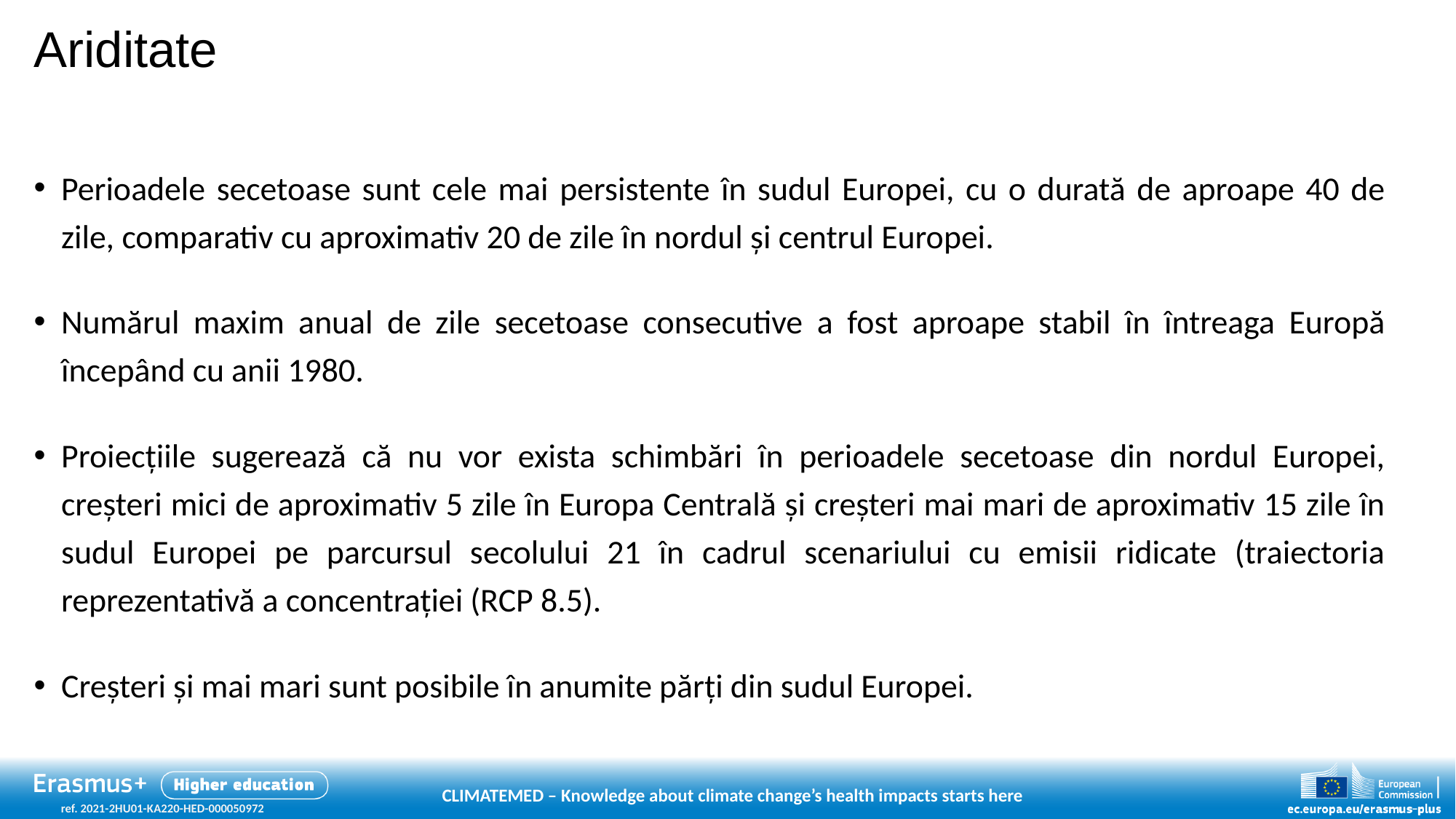

# Ariditate
Perioadele secetoase sunt cele mai persistente în sudul Europei, cu o durată de aproape 40 de zile, comparativ cu aproximativ 20 de zile în nordul și centrul Europei.
Numărul maxim anual de zile secetoase consecutive a fost aproape stabil în întreaga Europă începând cu anii 1980.
Proiecțiile sugerează că nu vor exista schimbări în perioadele secetoase din nordul Europei, creșteri mici de aproximativ 5 zile în Europa Centrală și creșteri mai mari de aproximativ 15 zile în sudul Europei pe parcursul secolului 21 în cadrul scenariului cu emisii ridicate (traiectoria reprezentativă a concentrației (RCP 8.5).
Creșteri și mai mari sunt posibile în anumite părți din sudul Europei.